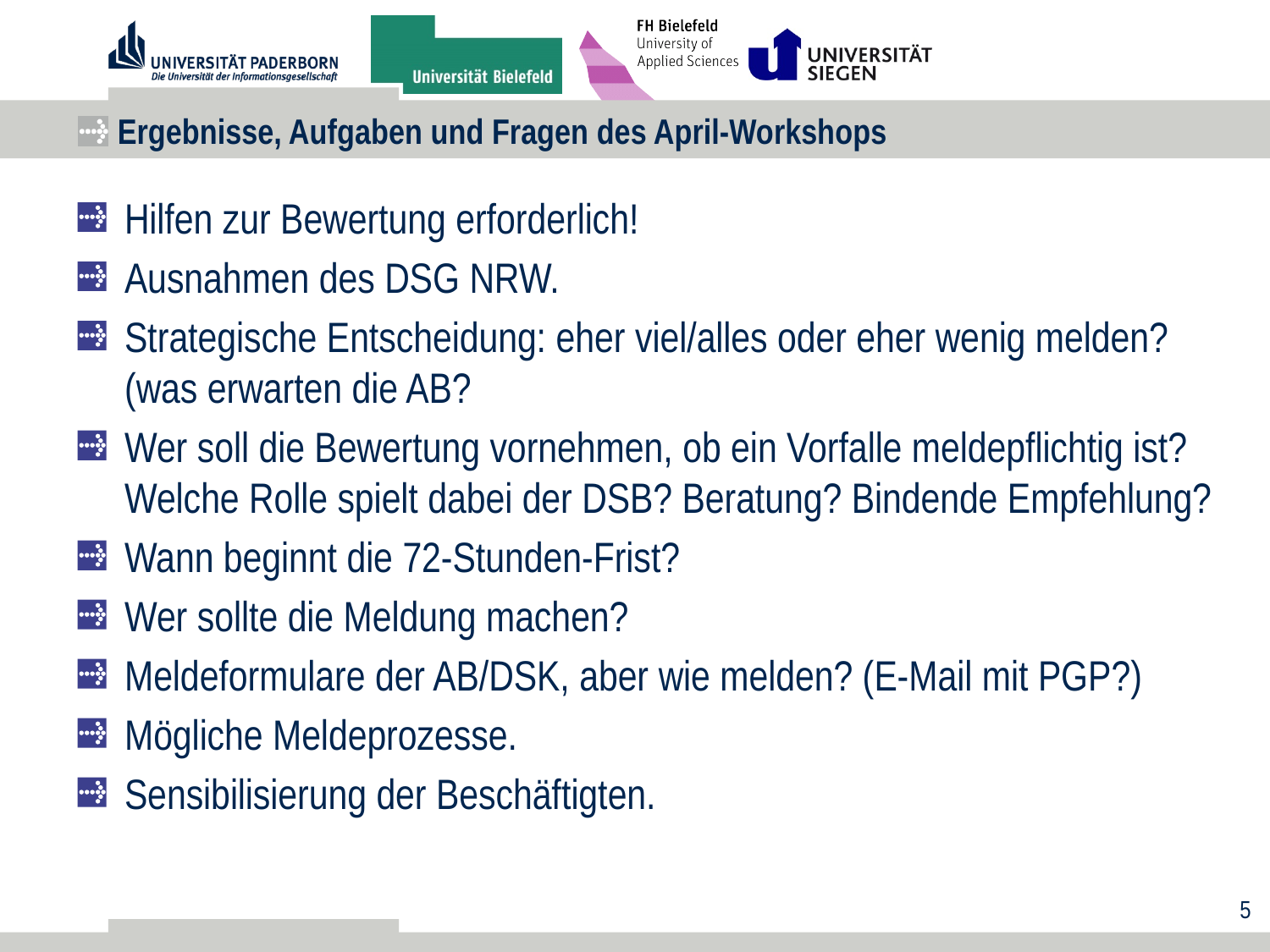

# Ergebnisse, Aufgaben und Fragen des April-Workshops
Hilfen zur Bewertung erforderlich!
Ausnahmen des DSG NRW.
Strategische Entscheidung: eher viel/alles oder eher wenig melden?
(was erwarten die AB?
Wer soll die Bewertung vornehmen, ob ein Vorfalle meldepflichtig ist?
Welche Rolle spielt dabei der DSB? Beratung? Bindende Empfehlung?
Wann beginnt die 72-Stunden-Frist?
Wer sollte die Meldung machen?
Meldeformulare der AB/DSK, aber wie melden? (E-Mail mit PGP?)
Mögliche Meldeprozesse.
Sensibilisierung der Beschäftigten.
5